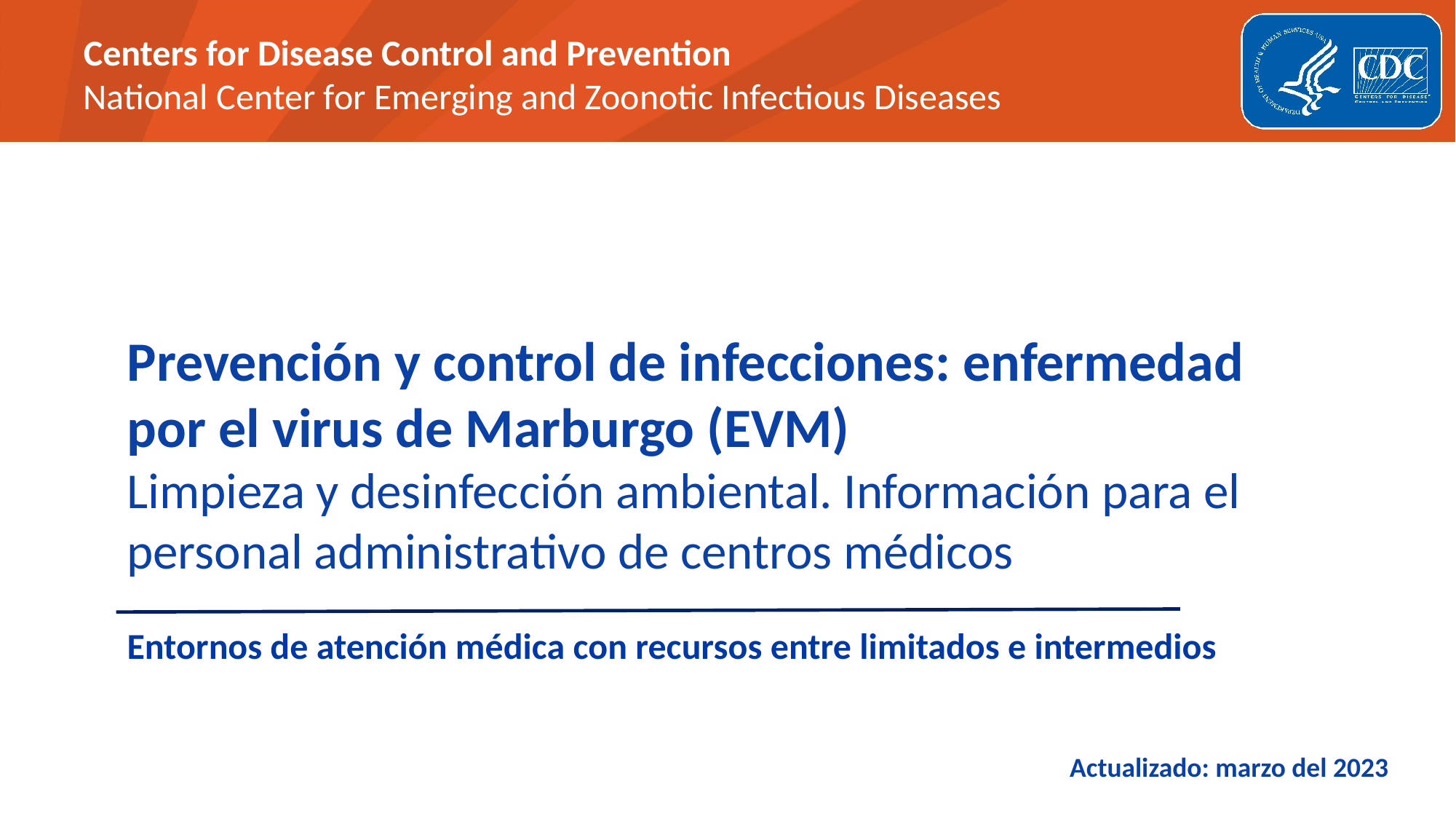

# Prevención y control de infecciones: enfermedad por el virus de Marburgo (EVM) Limpieza y desinfección ambiental. Información para el personal administrativo de centros médicos
Entornos de atención médica con recursos entre limitados e intermedios
Actualizado: marzo del 2023